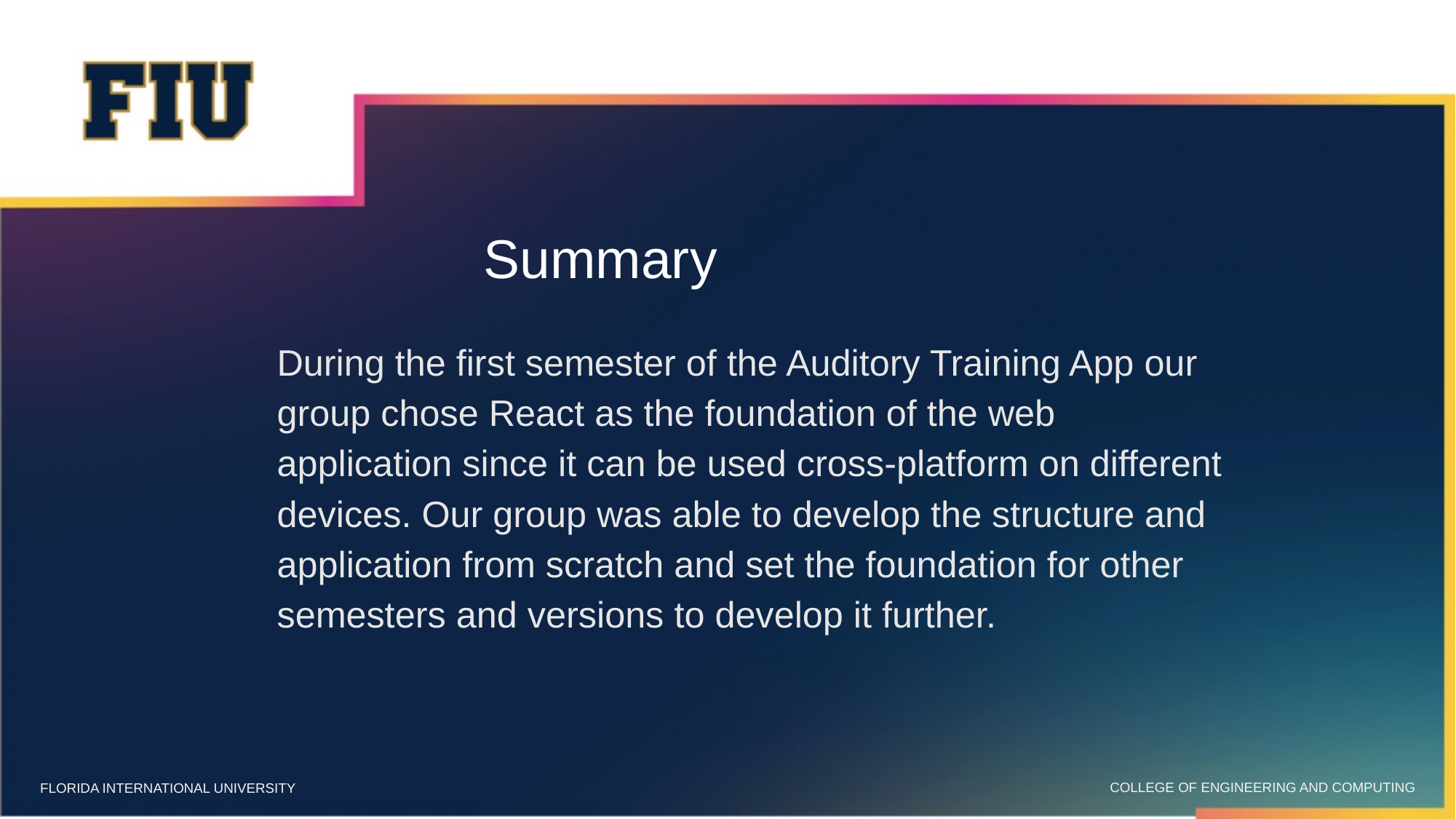

# Summary
During the first semester of the Auditory Training App our group chose React as the foundation of the web application since it can be used cross-platform on different devices. Our group was able to develop the structure and application from scratch and set the foundation for other semesters and versions to develop it further.